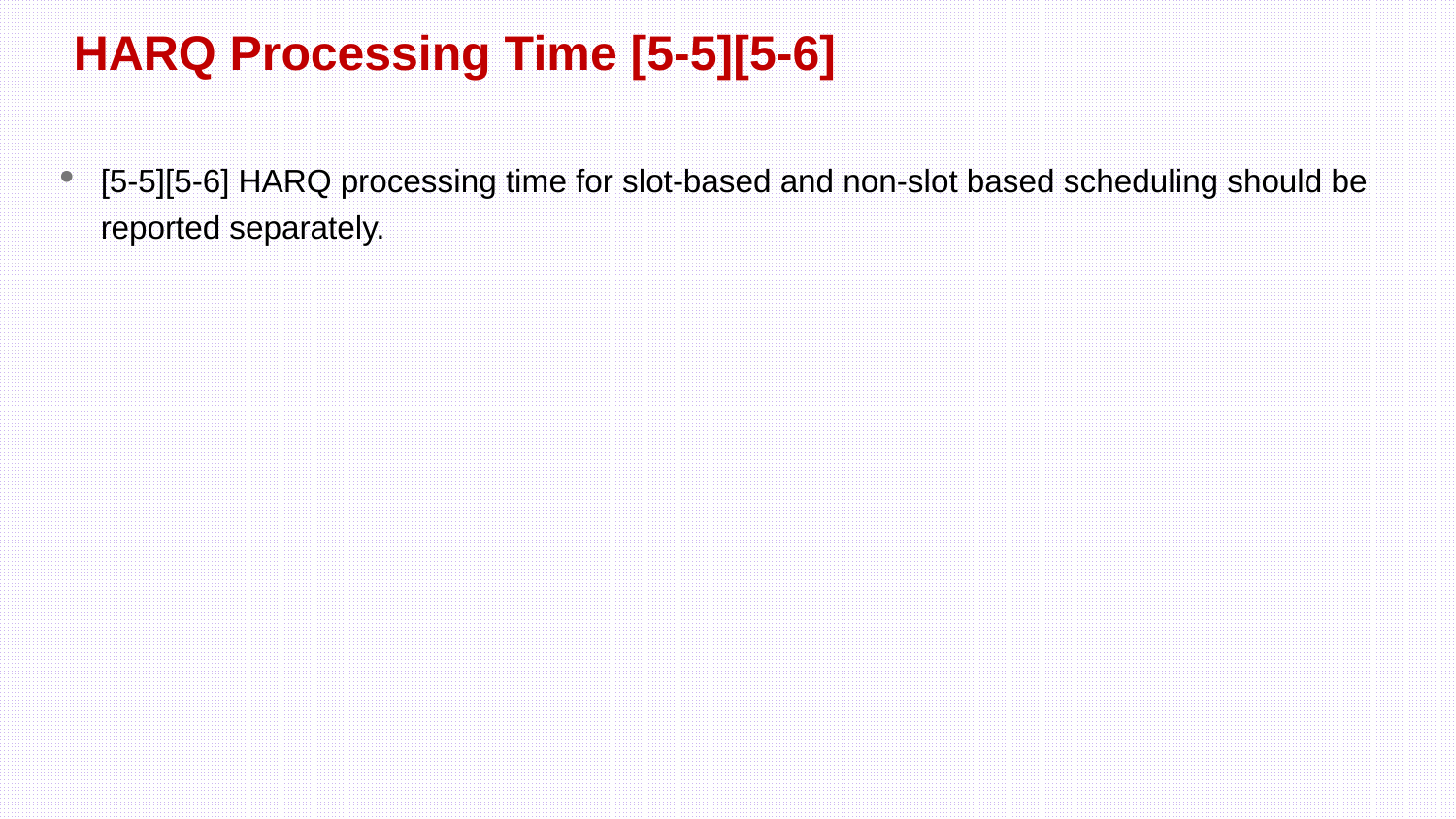

# HARQ Processing Time [5-5][5-6]
[5-5][5-6] HARQ processing time for slot-based and non-slot based scheduling should be reported separately.